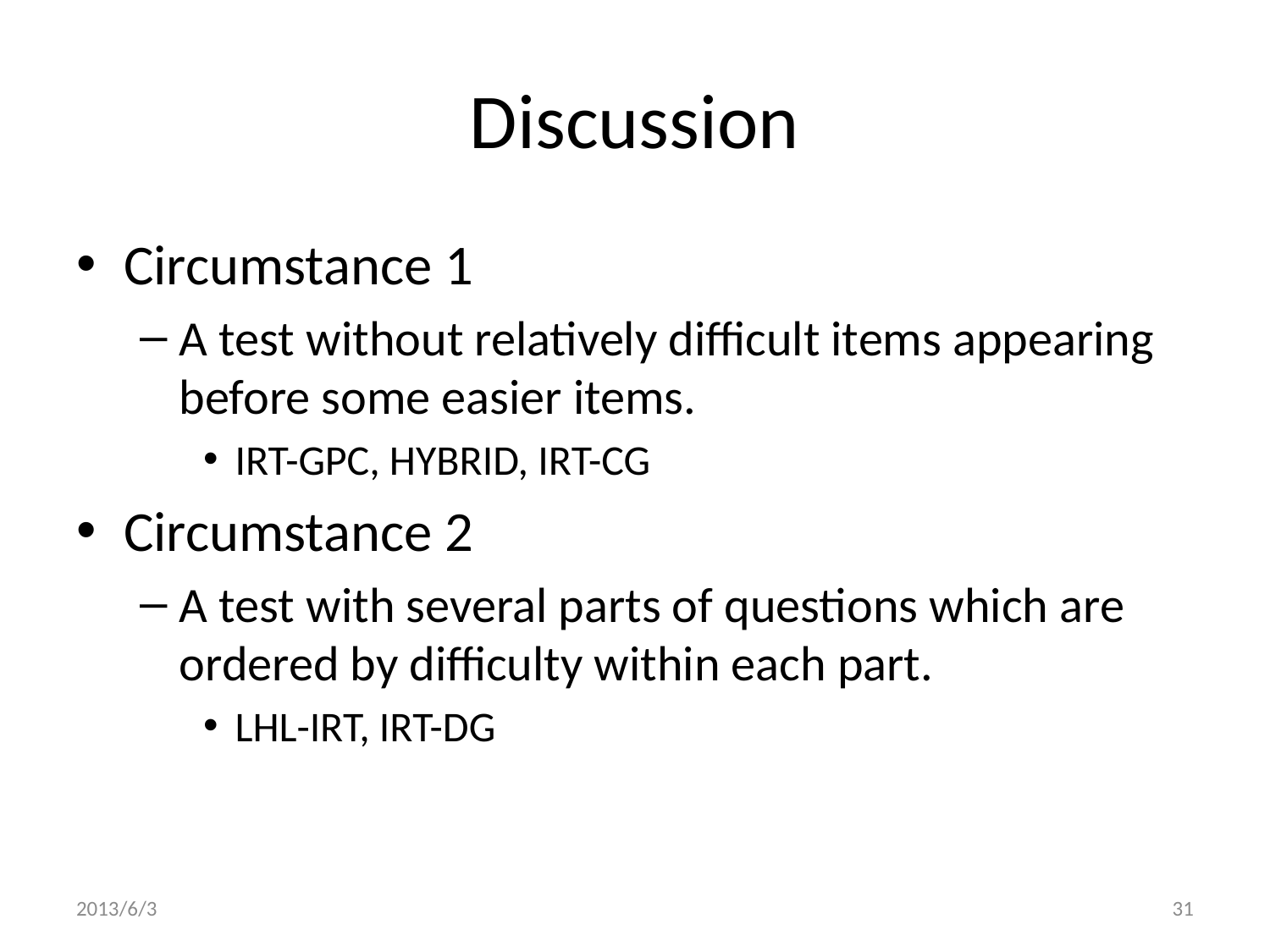

# Discussion
Circumstance 1
A test without relatively difficult items appearing before some easier items.
IRT-GPC, HYBRID, IRT-CG
Circumstance 2
A test with several parts of questions which are ordered by difficulty within each part.
LHL-IRT, IRT-DG
2013/6/3
31